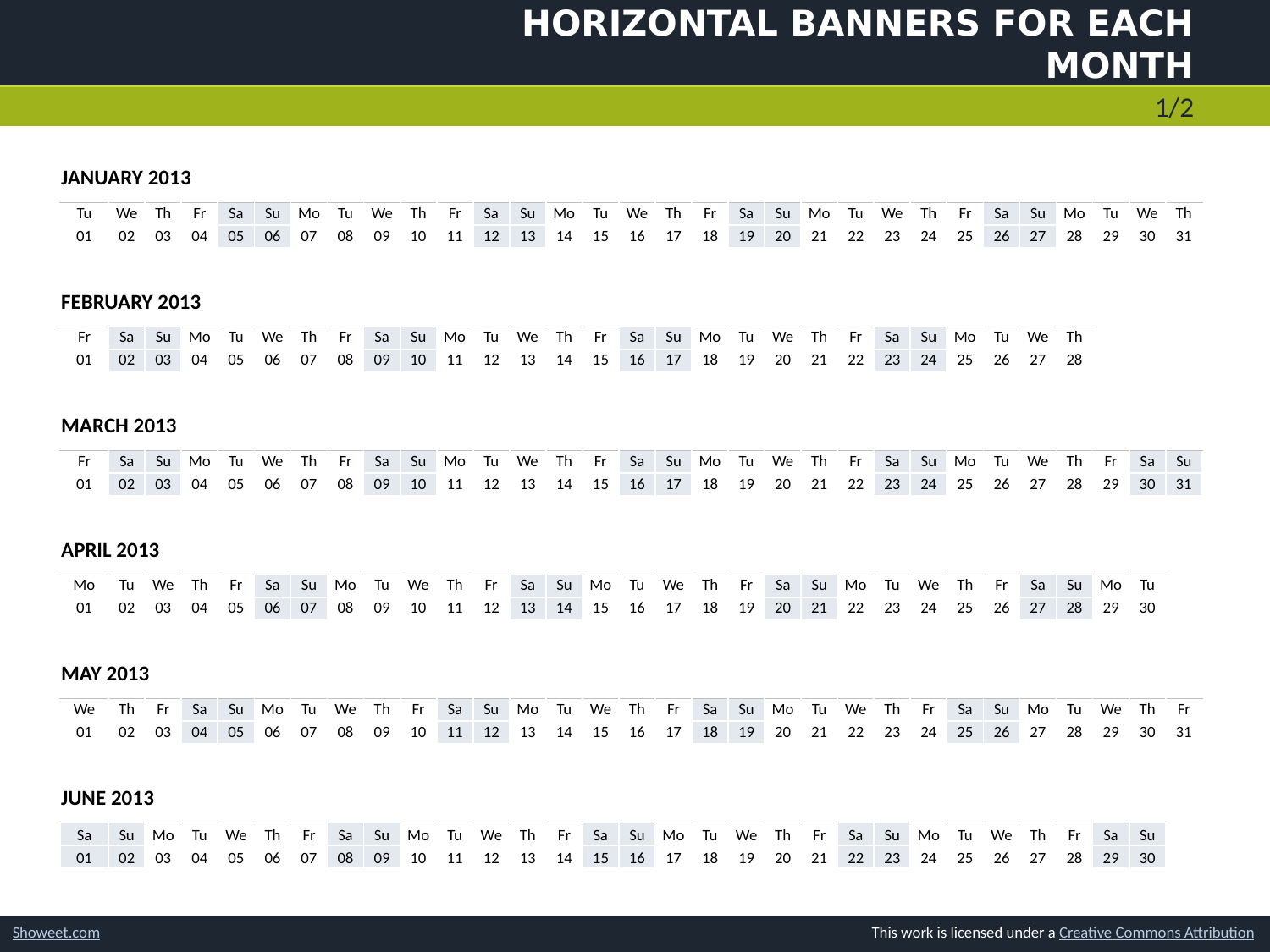

# Horizontal Banners For Each Month
1/2
| JANUARY 2013 |  |  |  |  |  |  |  |  |  |  |  |  |  |  |  |  |  |  |  |  |  |  |  |  |  |  |  |  |  |  |
| --- | --- | --- | --- | --- | --- | --- | --- | --- | --- | --- | --- | --- | --- | --- | --- | --- | --- | --- | --- | --- | --- | --- | --- | --- | --- | --- | --- | --- | --- | --- |
| Tu | We | Th | Fr | Sa | Su | Mo | Tu | We | Th | Fr | Sa | Su | Mo | Tu | We | Th | Fr | Sa | Su | Mo | Tu | We | Th | Fr | Sa | Su | Mo | Tu | We | Th |
| 01 | 02 | 03 | 04 | 05 | 06 | 07 | 08 | 09 | 10 | 11 | 12 | 13 | 14 | 15 | 16 | 17 | 18 | 19 | 20 | 21 | 22 | 23 | 24 | 25 | 26 | 27 | 28 | 29 | 30 | 31 |
| FEBRUARY 2013 |  |  |  |  |  |  |  |  |  |  |  |  |  |  |  |  |  |  |  |  |  |  |  |  |  |  |  |
| --- | --- | --- | --- | --- | --- | --- | --- | --- | --- | --- | --- | --- | --- | --- | --- | --- | --- | --- | --- | --- | --- | --- | --- | --- | --- | --- | --- |
| Fr | Sa | Su | Mo | Tu | We | Th | Fr | Sa | Su | Mo | Tu | We | Th | Fr | Sa | Su | Mo | Tu | We | Th | Fr | Sa | Su | Mo | Tu | We | Th |
| 01 | 02 | 03 | 04 | 05 | 06 | 07 | 08 | 09 | 10 | 11 | 12 | 13 | 14 | 15 | 16 | 17 | 18 | 19 | 20 | 21 | 22 | 23 | 24 | 25 | 26 | 27 | 28 |
| MARCH 2013 |  |  |  |  |  |  |  |  |  |  |  |  |  |  |  |  |  |  |  |  |  |  |  |  |  |  |  |  |  |  |
| --- | --- | --- | --- | --- | --- | --- | --- | --- | --- | --- | --- | --- | --- | --- | --- | --- | --- | --- | --- | --- | --- | --- | --- | --- | --- | --- | --- | --- | --- | --- |
| Fr | Sa | Su | Mo | Tu | We | Th | Fr | Sa | Su | Mo | Tu | We | Th | Fr | Sa | Su | Mo | Tu | We | Th | Fr | Sa | Su | Mo | Tu | We | Th | Fr | Sa | Su |
| 01 | 02 | 03 | 04 | 05 | 06 | 07 | 08 | 09 | 10 | 11 | 12 | 13 | 14 | 15 | 16 | 17 | 18 | 19 | 20 | 21 | 22 | 23 | 24 | 25 | 26 | 27 | 28 | 29 | 30 | 31 |
| APRIL 2013 |  |  |  |  |  |  |  |  |  |  |  |  |  |  |  |  |  |  |  |  |  |  |  |  |  |  |  |  |  |
| --- | --- | --- | --- | --- | --- | --- | --- | --- | --- | --- | --- | --- | --- | --- | --- | --- | --- | --- | --- | --- | --- | --- | --- | --- | --- | --- | --- | --- | --- |
| Mo | Tu | We | Th | Fr | Sa | Su | Mo | Tu | We | Th | Fr | Sa | Su | Mo | Tu | We | Th | Fr | Sa | Su | Mo | Tu | We | Th | Fr | Sa | Su | Mo | Tu |
| 01 | 02 | 03 | 04 | 05 | 06 | 07 | 08 | 09 | 10 | 11 | 12 | 13 | 14 | 15 | 16 | 17 | 18 | 19 | 20 | 21 | 22 | 23 | 24 | 25 | 26 | 27 | 28 | 29 | 30 |
| MAY 2013 |  |  |  |  |  |  |  |  |  |  |  |  |  |  |  |  |  |  |  |  |  |  |  |  |  |  |  |  |  |  |
| --- | --- | --- | --- | --- | --- | --- | --- | --- | --- | --- | --- | --- | --- | --- | --- | --- | --- | --- | --- | --- | --- | --- | --- | --- | --- | --- | --- | --- | --- | --- |
| We | Th | Fr | Sa | Su | Mo | Tu | We | Th | Fr | Sa | Su | Mo | Tu | We | Th | Fr | Sa | Su | Mo | Tu | We | Th | Fr | Sa | Su | Mo | Tu | We | Th | Fr |
| 01 | 02 | 03 | 04 | 05 | 06 | 07 | 08 | 09 | 10 | 11 | 12 | 13 | 14 | 15 | 16 | 17 | 18 | 19 | 20 | 21 | 22 | 23 | 24 | 25 | 26 | 27 | 28 | 29 | 30 | 31 |
| JUNE 2013 |  |  |  |  |  |  |  |  |  |  |  |  |  |  |  |  |  |  |  |  |  |  |  |  |  |  |  |  |  |
| --- | --- | --- | --- | --- | --- | --- | --- | --- | --- | --- | --- | --- | --- | --- | --- | --- | --- | --- | --- | --- | --- | --- | --- | --- | --- | --- | --- | --- | --- |
| Sa | Su | Mo | Tu | We | Th | Fr | Sa | Su | Mo | Tu | We | Th | Fr | Sa | Su | Mo | Tu | We | Th | Fr | Sa | Su | Mo | Tu | We | Th | Fr | Sa | Su |
| 01 | 02 | 03 | 04 | 05 | 06 | 07 | 08 | 09 | 10 | 11 | 12 | 13 | 14 | 15 | 16 | 17 | 18 | 19 | 20 | 21 | 22 | 23 | 24 | 25 | 26 | 27 | 28 | 29 | 30 |